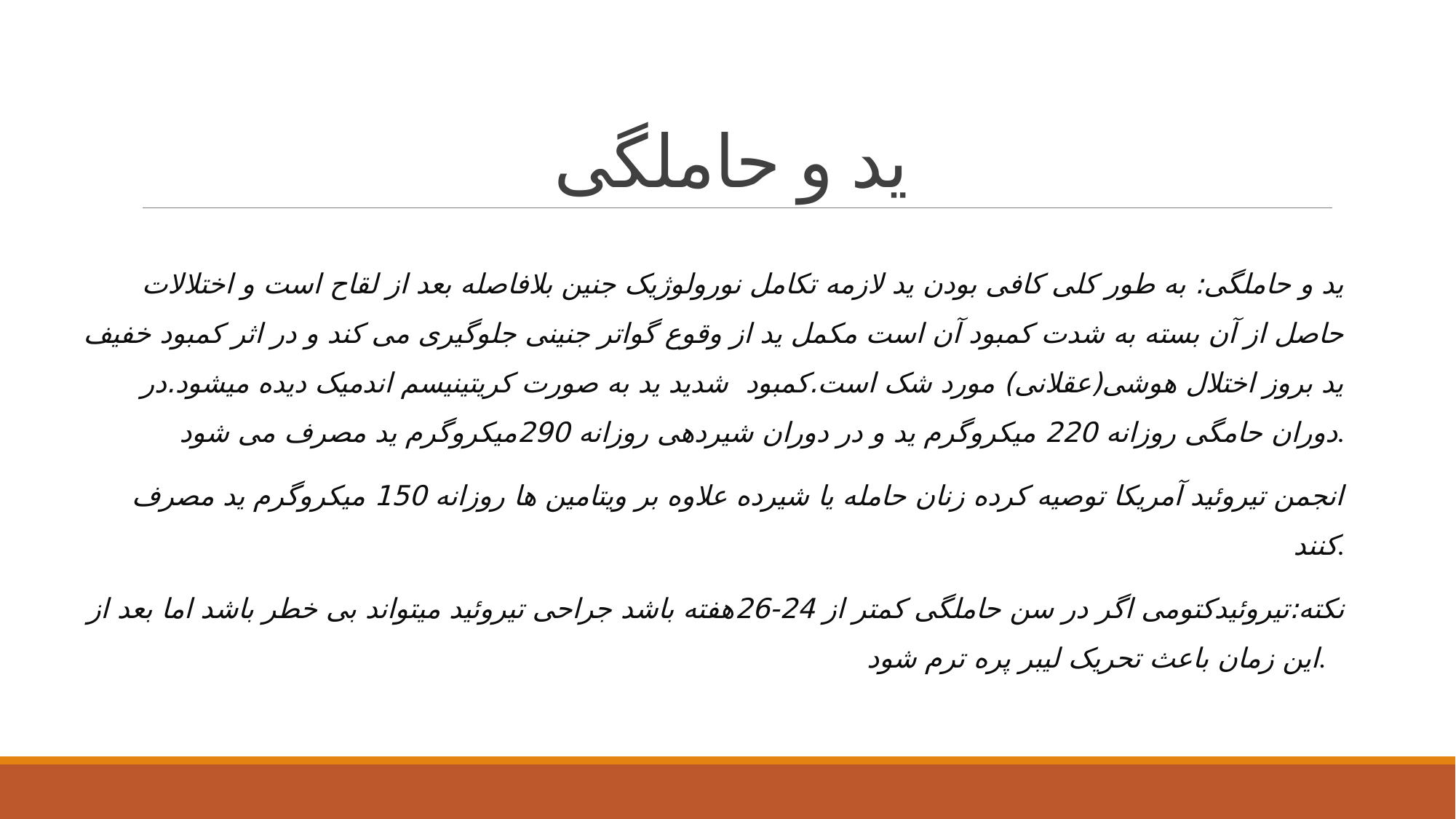

# ید و حاملگی
ید و حاملگی: به طور کلی کافی بودن ید لازمه تکامل نورولوژیک جنین بلافاصله بعد از لقاح است و اختلالات حاصل از آن بسته به شدت کمبود آن است مکمل ید از وقوع گواتر جنینی جلوگیری می کند و در اثر کمبود خفیف ید بروز اختلال هوشی(عقلانی) مورد شک است.کمبود  شدید ید به صورت کریتینیسم اندمیک دیده میشود.در دوران حامگی روزانه 220 میکروگرم ید و در دوران شیردهی روزانه 290میکروگرم ید مصرف می شود.
انجمن تیروئید آمریکا توصیه کرده زنان حامله یا شیرده علاوه بر ویتامین ها روزانه 150 میکروگرم ید مصرف کنند.
نکته:تیروئیدکتومی اگر در سن حاملگی کمتر از 24-26هفته باشد جراحی تیروئید میتواند بی خطر باشد اما بعد از این زمان باعث تحریک لیبر پره ترم شود.